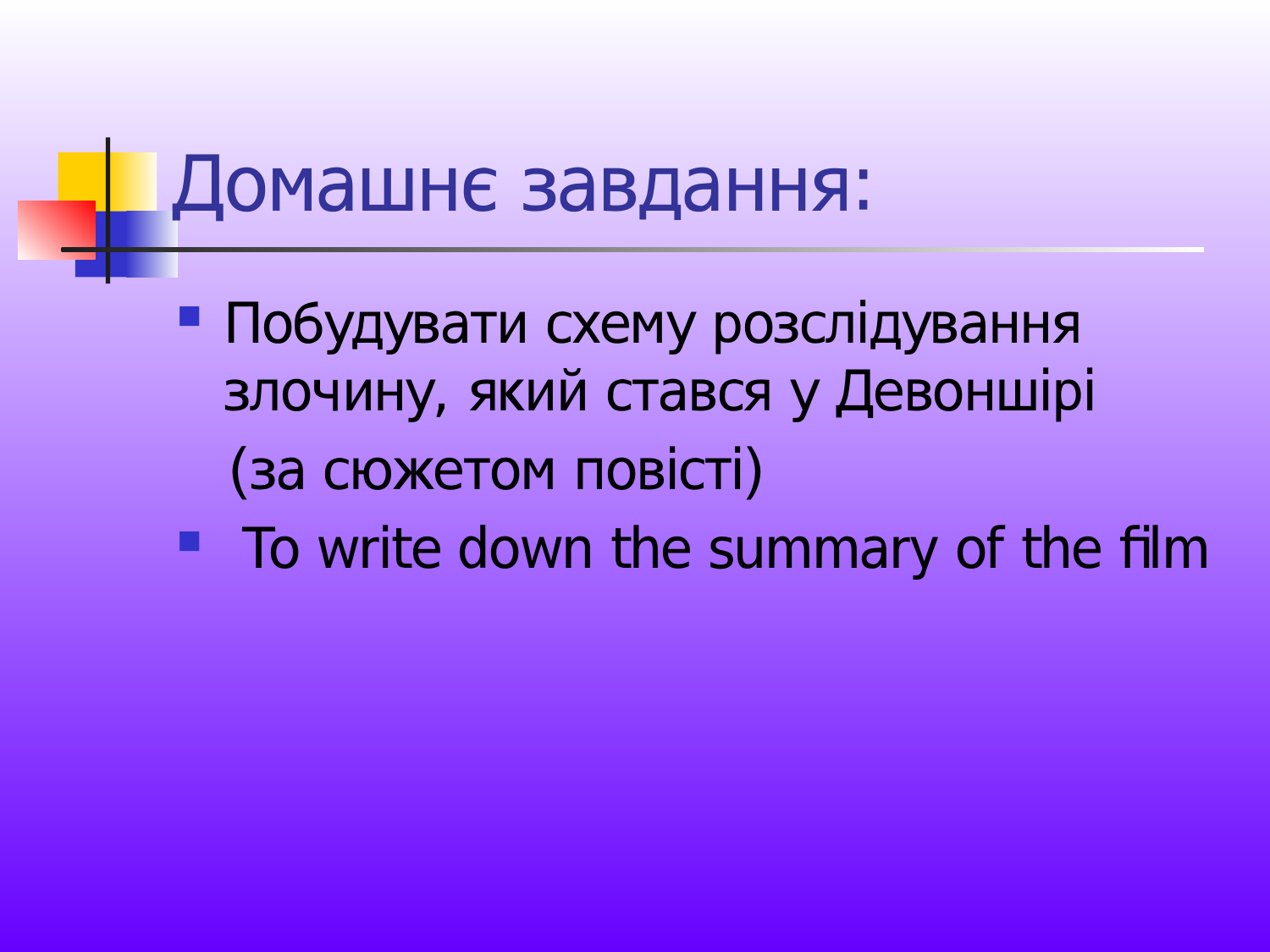

# Домашнє завдання:
Побудувати схему розслідування злочину, який стався у Девоншірі
   (за сюжетом повісті)
 To write down the summary of the film